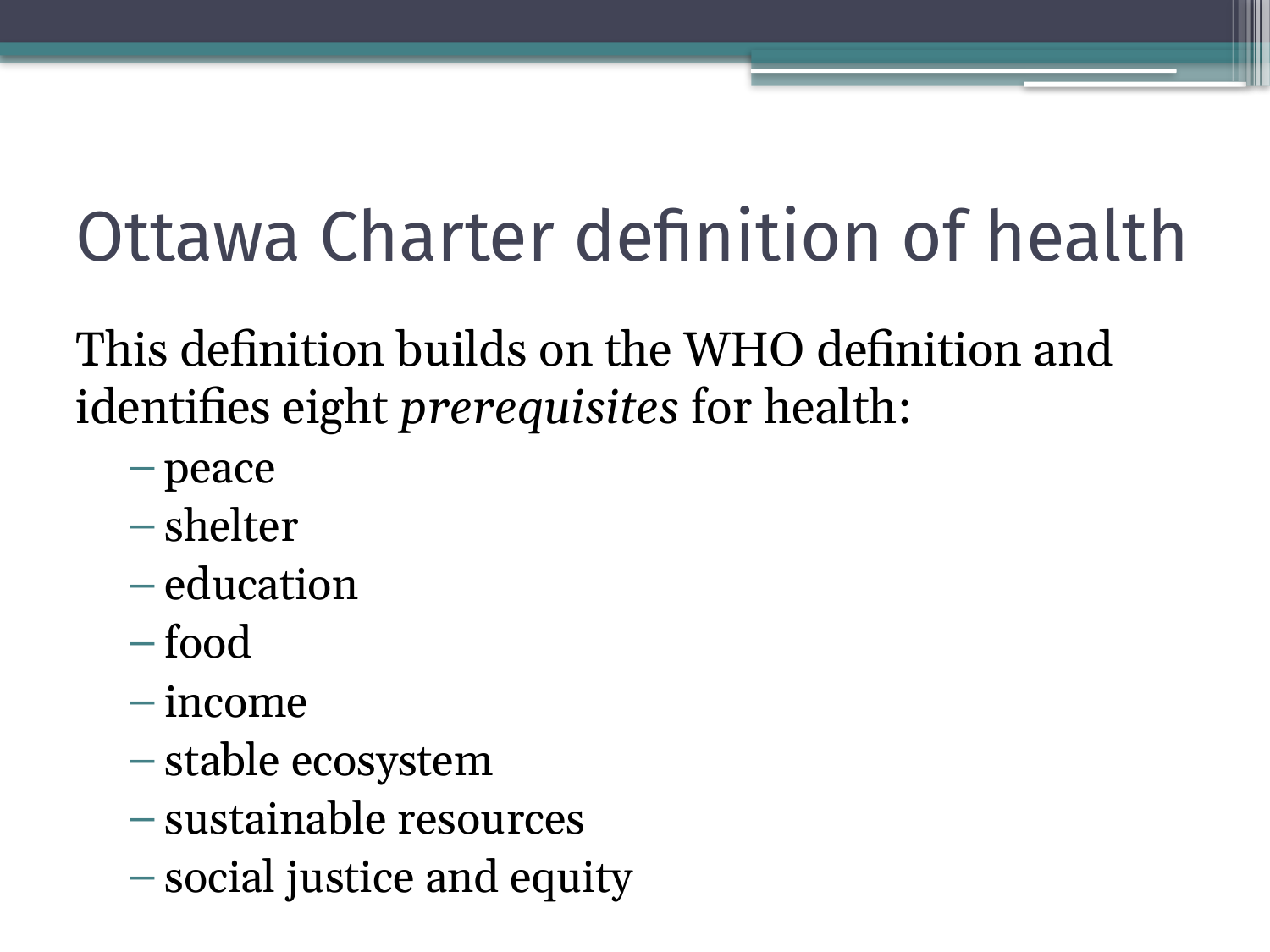

# Ottawa Charter definition of health
This definition builds on the WHO definition and identifies eight prerequisites for health:
 peace
 shelter
 education
 food
 income
 stable ecosystem
 sustainable resources
 social justice and equity